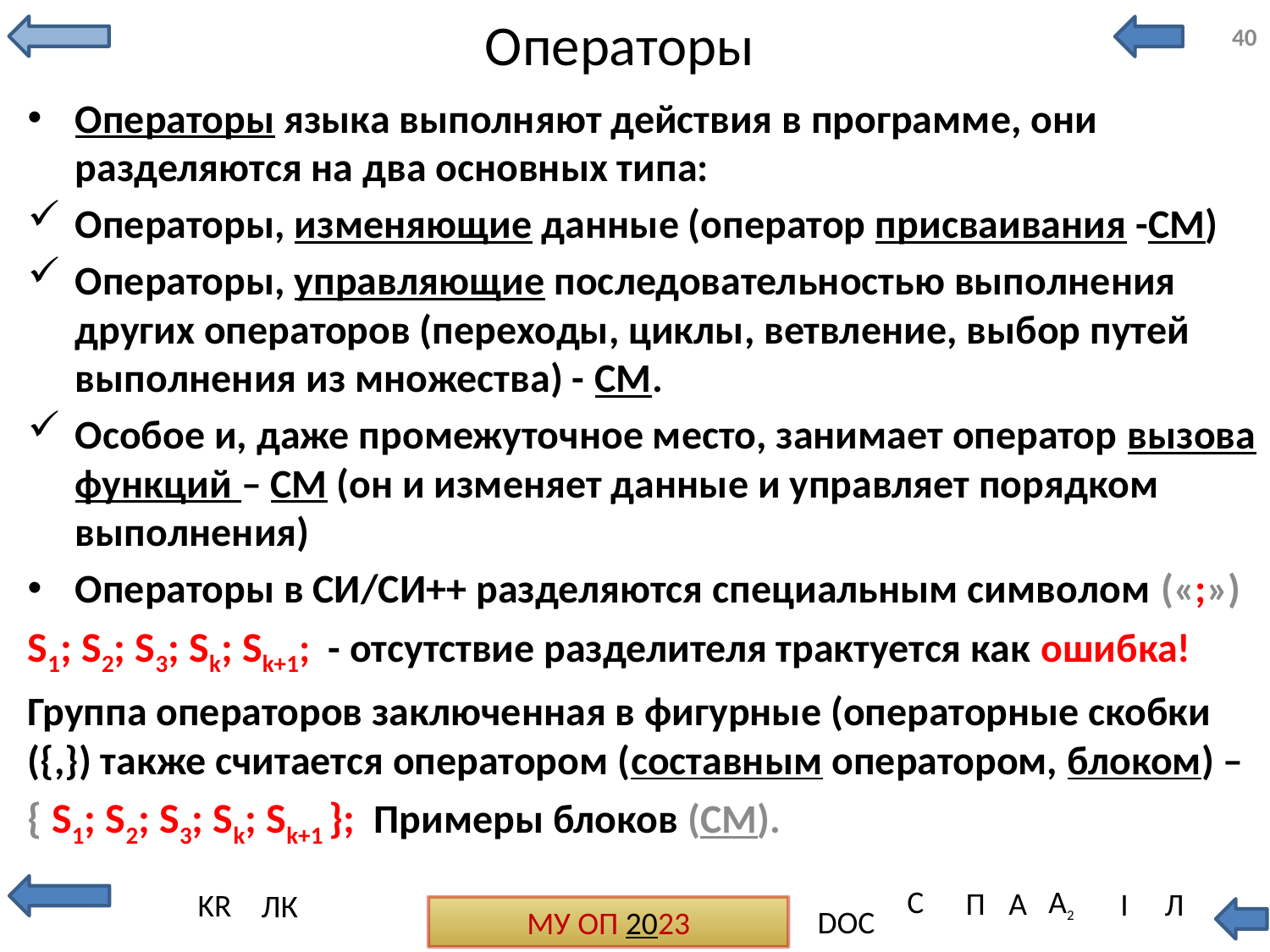

# Операторы
40
Операторы языка выполняют действия в программе, они разделяются на два основных типа:
Операторы, изменяющие данные (оператор присваивания -СМ)
Операторы, управляющие последовательностью выполнения других операторов (переходы, циклы, ветвление, выбор путей выполнения из множества) - СМ.
Особое и, даже промежуточное место, занимает оператор вызова функций – СМ (он и изменяет данные и управляет порядком выполнения)
Операторы в СИ/СИ++ разделяются специальным символом («;»)
S1; S2; S3; Sk; Sk+1;  - отсутствие разделителя трактуется как ошибка!
Группа операторов заключенная в фигурные (операторные скобки ({,}) также считается оператором (составным оператором, блоком) –
{ S1; S2; S3; Sk; Sk+1 };  Примеры блоков (СМ).